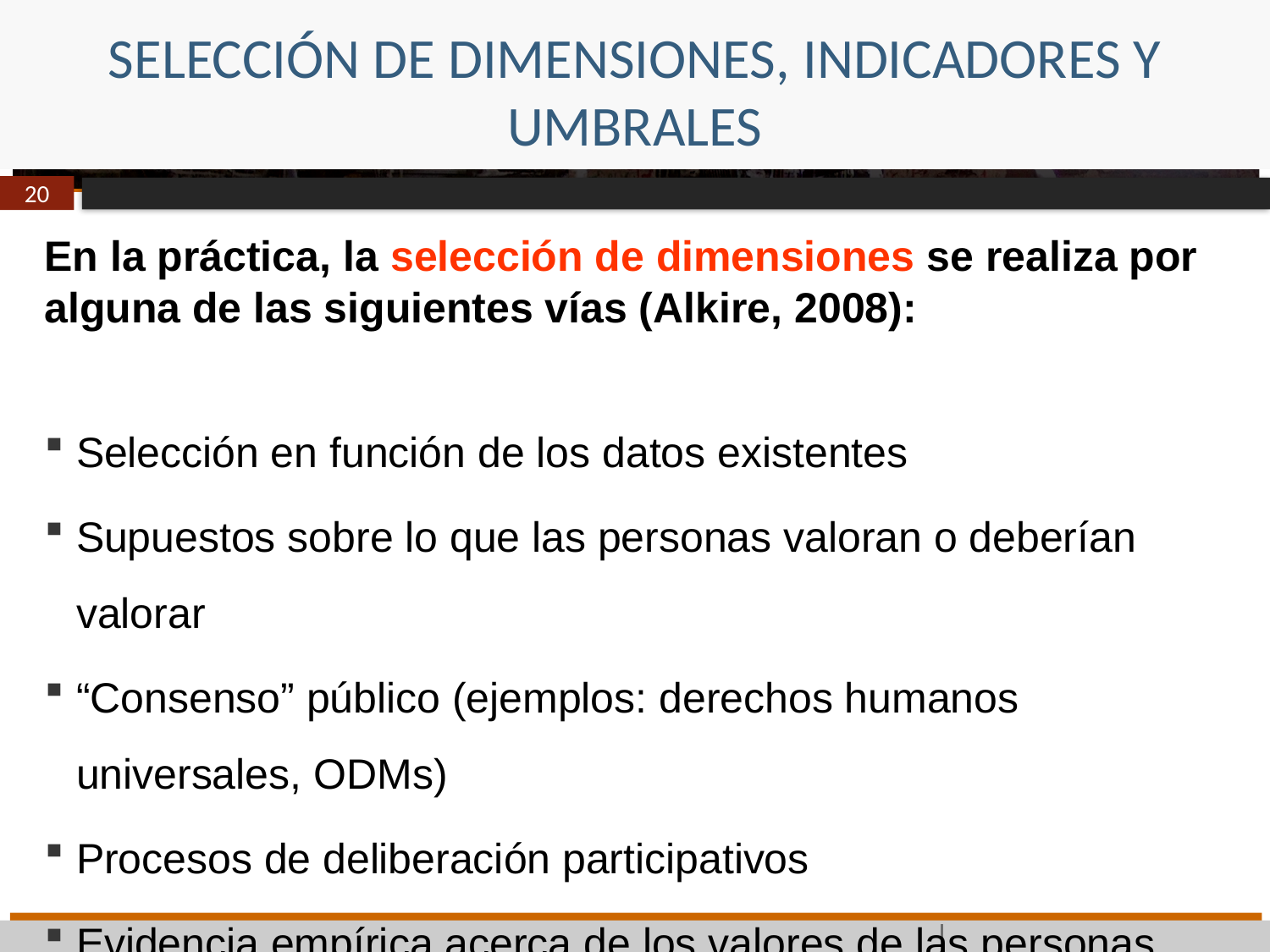

# SELECCIÓN DE DIMENSIONES, INDICADORES Y UMBRALES
20
En la práctica, la selección de dimensiones se realiza por alguna de las siguientes vías (Alkire, 2008):

Selección en función de los datos existentes
Supuestos sobre lo que las personas valoran o deberían valorar
“Consenso” público (ejemplos: derechos humanos universales, ODMs)
Procesos de deliberación participativos
Evidencia empírica acerca de los valores de las personas